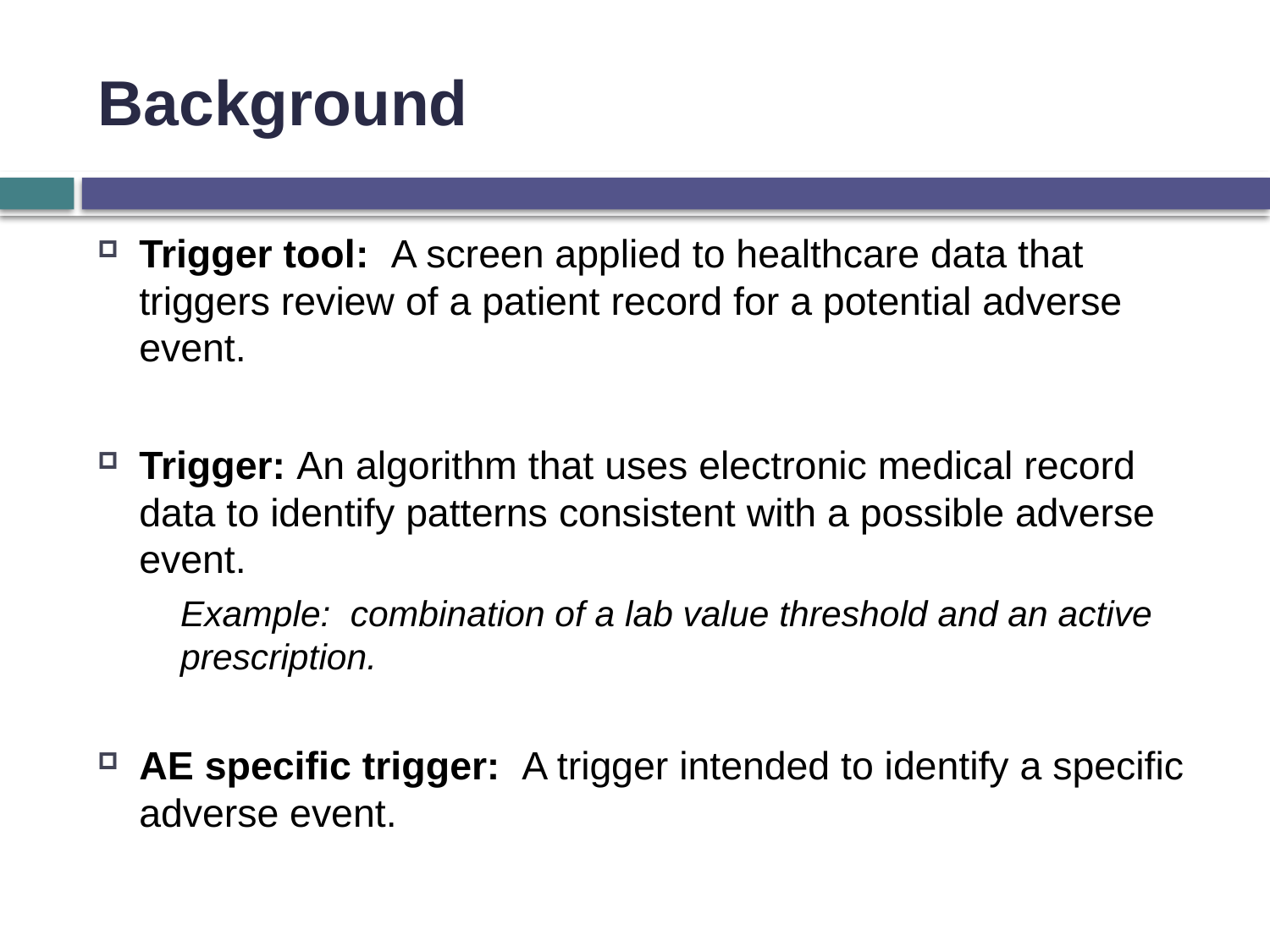

# Background
Trigger tool:  A screen applied to healthcare data that triggers review of a patient record for a potential adverse event.

Trigger: An algorithm that uses electronic medical record data to identify patterns consistent with a possible adverse event.
	Example:  combination of a lab value threshold and an active prescription.

AE specific trigger:  A trigger intended to identify a specific adverse event.